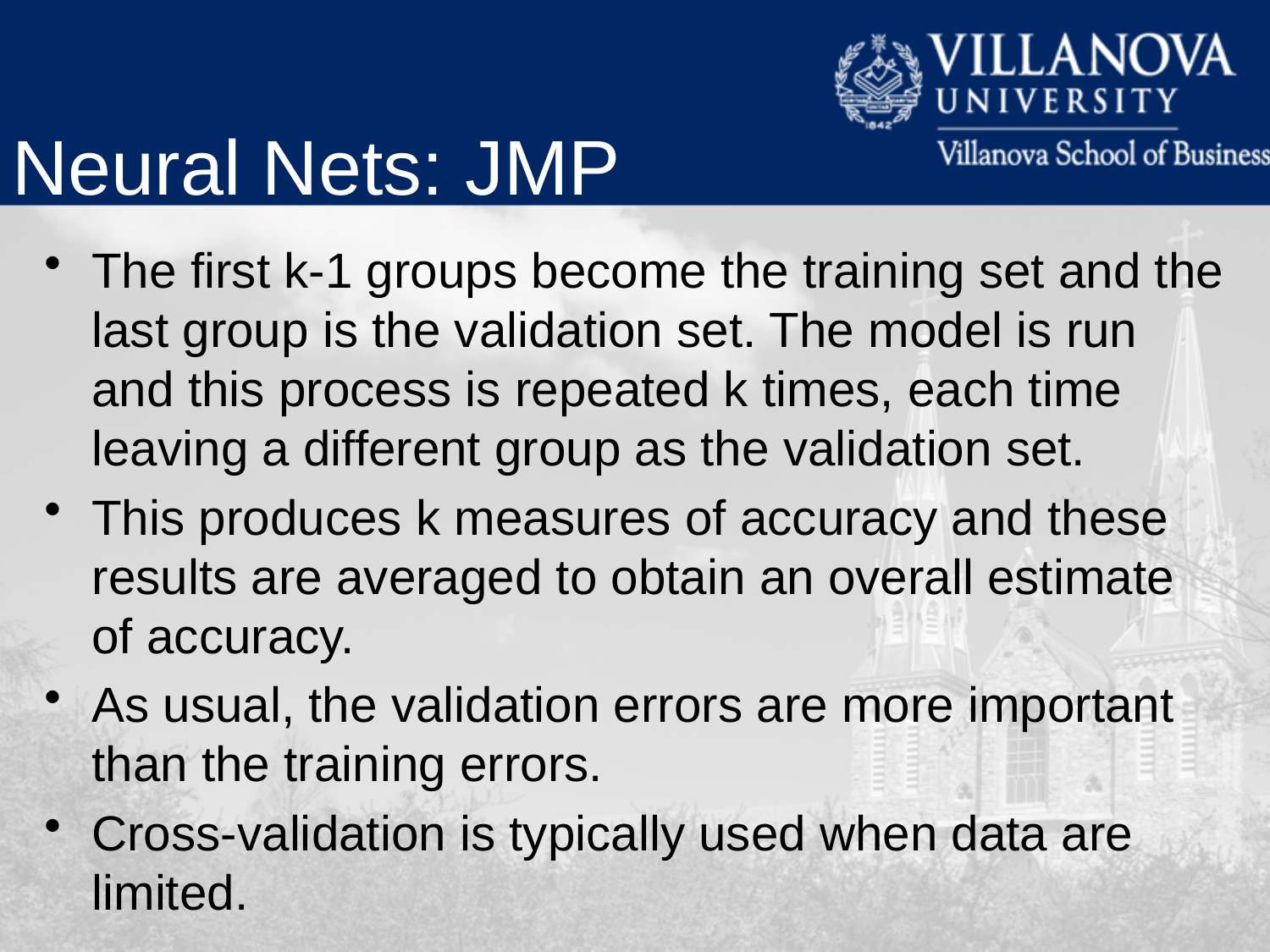

Neural Nets: JMP
The first k-1 groups become the training set and the last group is the validation set. The model is run and this process is repeated k times, each time leaving a different group as the validation set.
This produces k measures of accuracy and these results are averaged to obtain an overall estimate of accuracy.
As usual, the validation errors are more important than the training errors.
Cross-validation is typically used when data are limited.